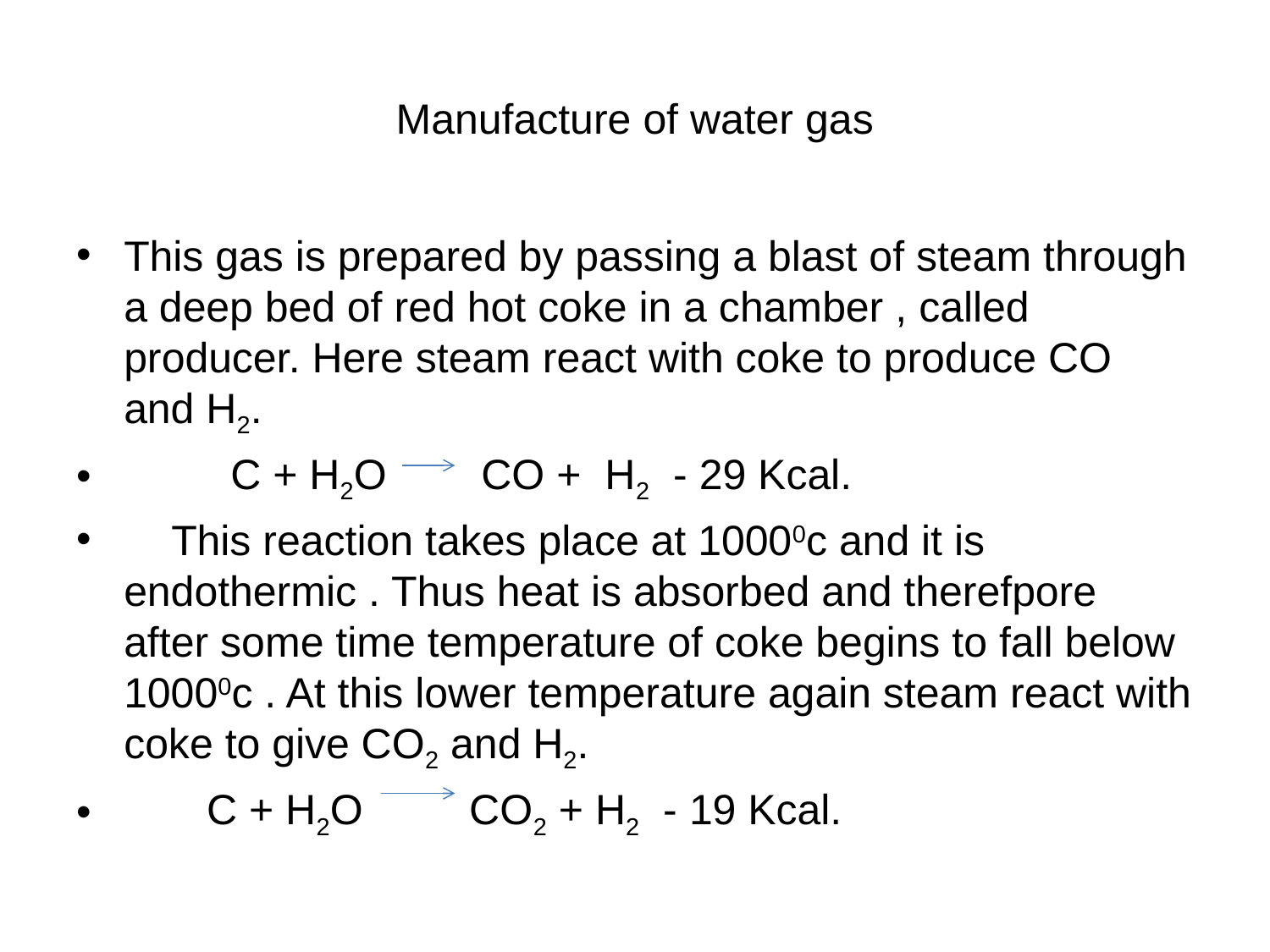

# Manufacture of water gas
This gas is prepared by passing a blast of steam through a deep bed of red hot coke in a chamber , called producer. Here steam react with coke to produce CO and H2.
         C + H2O        CO +  H2  - 29 Kcal.
    This reaction takes place at 10000c and it is endothermic . Thus heat is absorbed and therefpore after some time temperature of coke begins to fall below 10000c . At this lower temperature again steam react with coke to give CO2 and H2.
       C + H2O         CO2 + H2  - 19 Kcal.